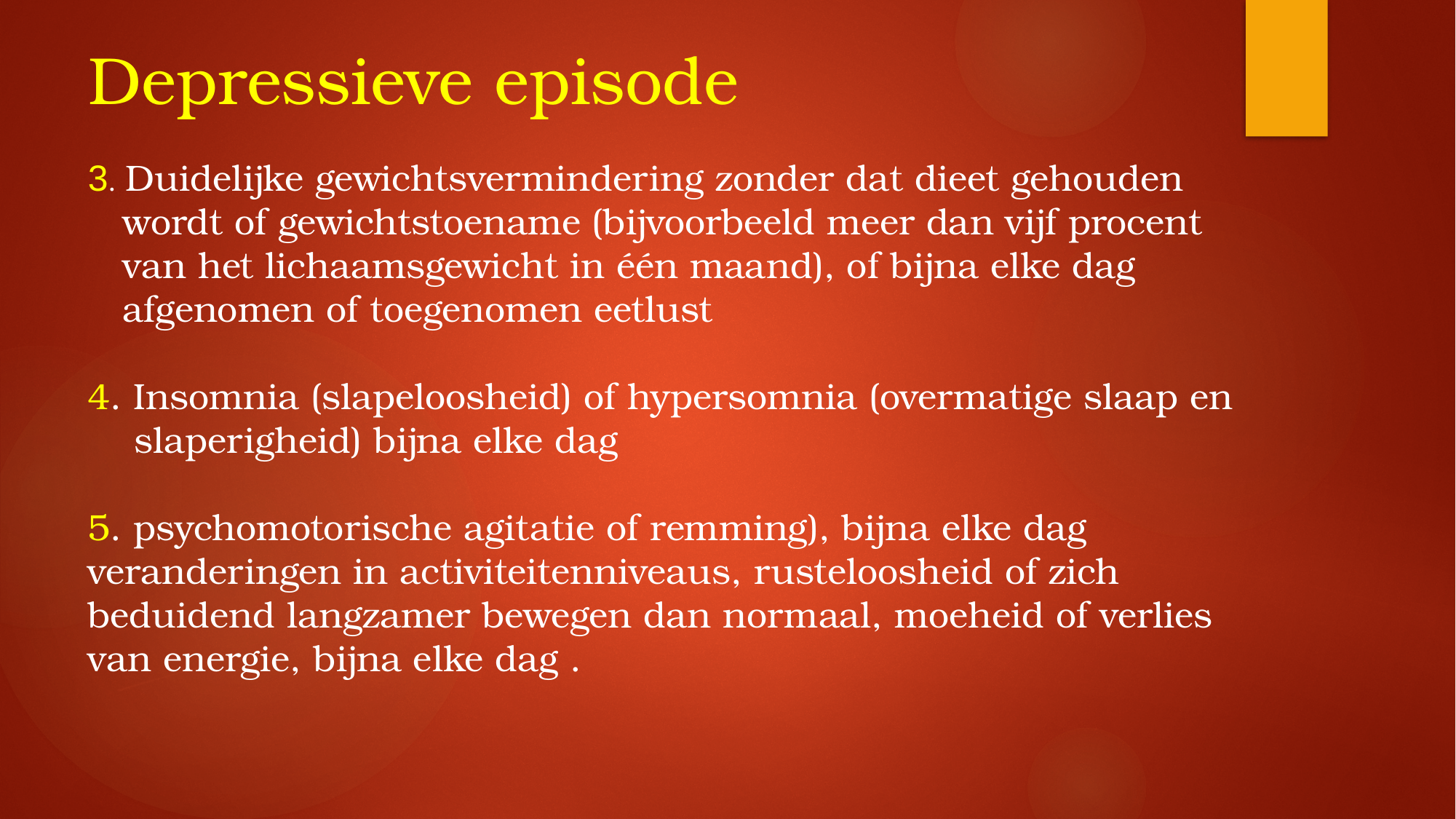

# Depressieve episode
3. Duidelijke gewichtsvermindering zonder dat dieet gehouden
   wordt of gewichtstoename (bijvoorbeeld meer dan vijf procent
   van het lichaamsgewicht in één maand), of bijna elke dag
   afgenomen of toegenomen eetlust

4. Insomnia (slapeloosheid) of hypersomnia (overmatige slaap en
    slaperigheid) bijna elke dag

5. psychomotorische agitatie of remming), bijna elke dag veranderingen in activiteitenniveaus, rusteloosheid of zich beduidend langzamer bewegen dan normaal, moeheid of verlies van energie, bijna elke dag .